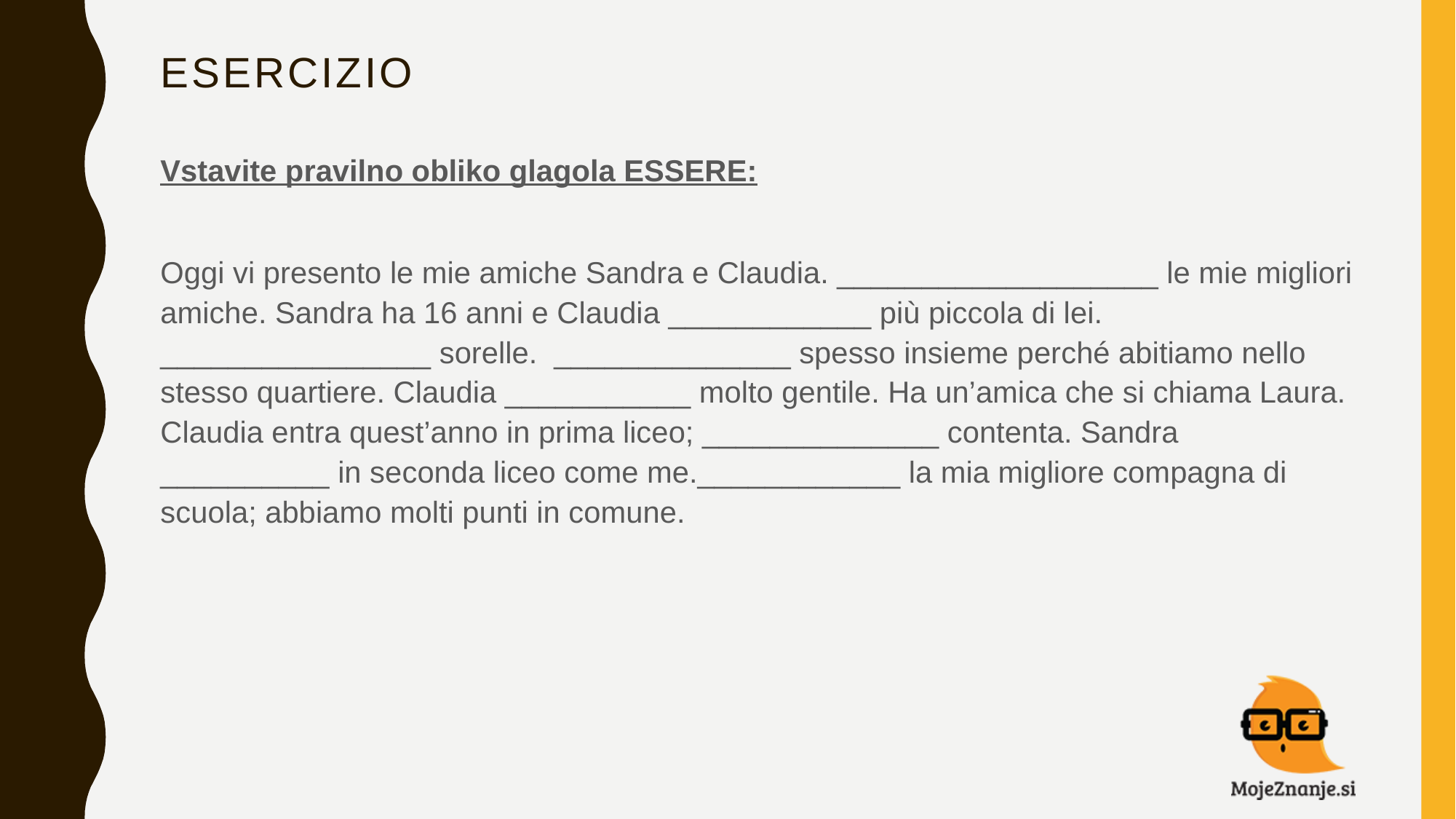

# esercizio
Vstavite pravilno obliko glagola ESSERE:

Oggi vi presento le mie amiche Sandra e Claudia. ___________________ le mie migliori amiche. Sandra ha 16 anni e Claudia ____________ più piccola di lei. ________________ sorelle.  ______________ spesso insieme perché abitiamo nello stesso quartiere. Claudia ___________ molto gentile. Ha un’amica che si chiama Laura. Claudia entra quest’anno in prima liceo; ______________ contenta. Sandra __________ in seconda liceo come me.____________ la mia migliore compagna di scuola; abbiamo molti punti in comune.